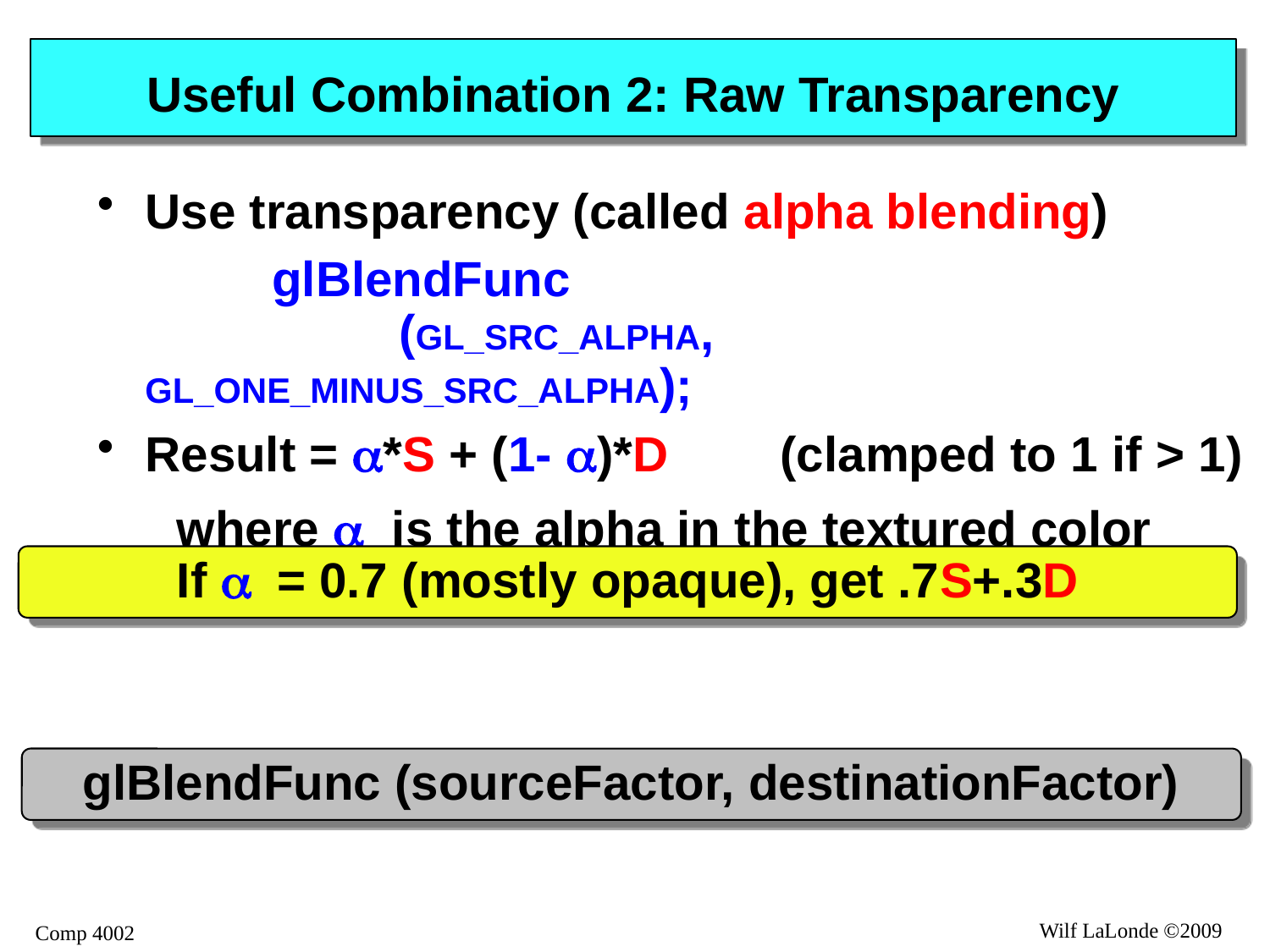

# Useful Combination 2: Raw Transparency
Use transparency (called alpha blending)
		glBlendFunc
		(GL_SRC_ALPHA, GL_ONE_MINUS_SRC_ALPHA);
Result = α*S + (1- α)*D	(clamped to 1 if > 1)
where α  is the alpha in the textured color
If α = 0.7 (mostly opaque), get .7S+.3D
glBlendFunc (sourceFactor, destinationFactor)